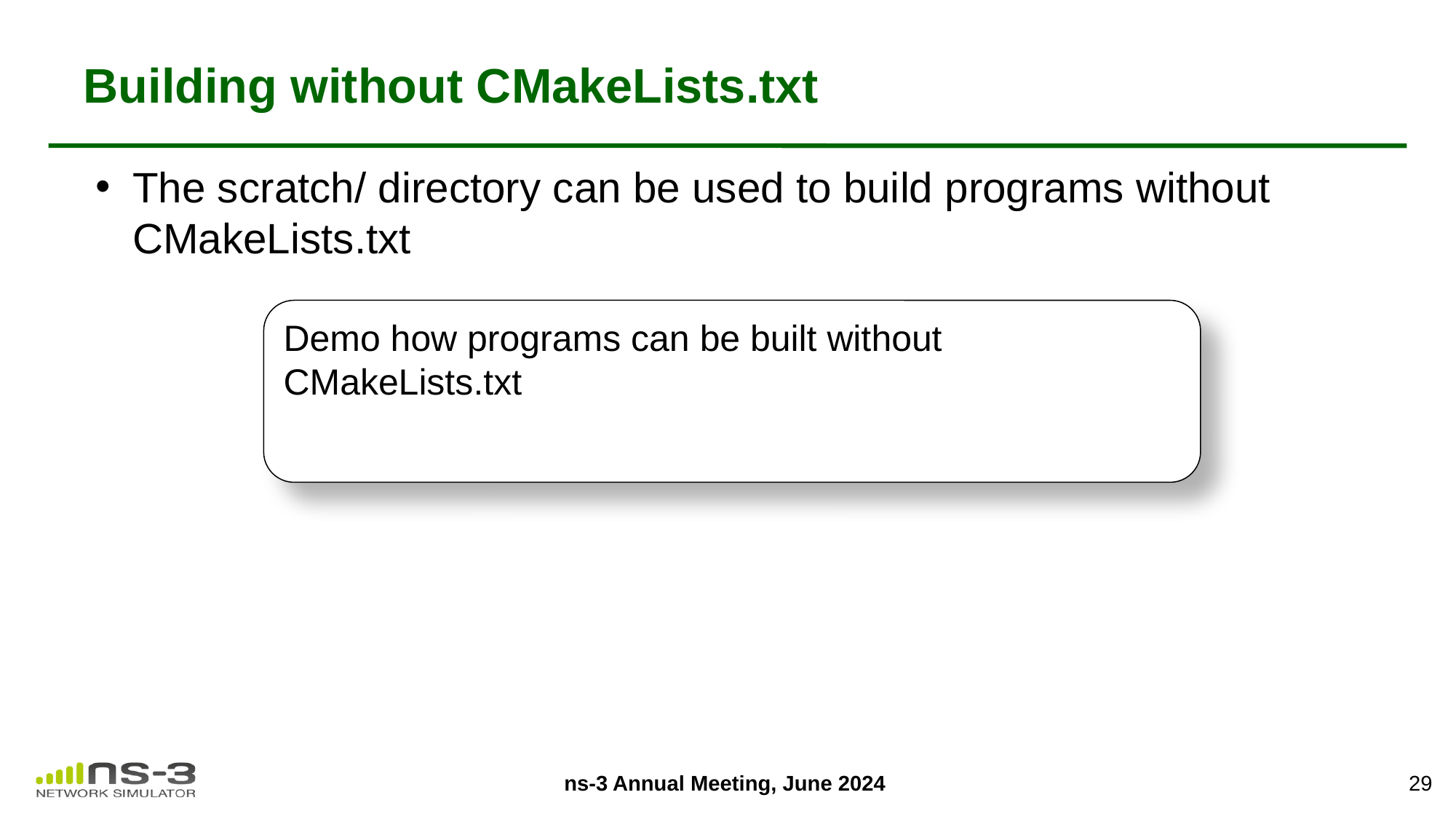

# Building without CMakeLists.txt
The scratch/ directory can be used to build programs without CMakeLists.txt
Demo how programs can be built without CMakeLists.txt
29
ns-3 Annual Meeting, June 2024